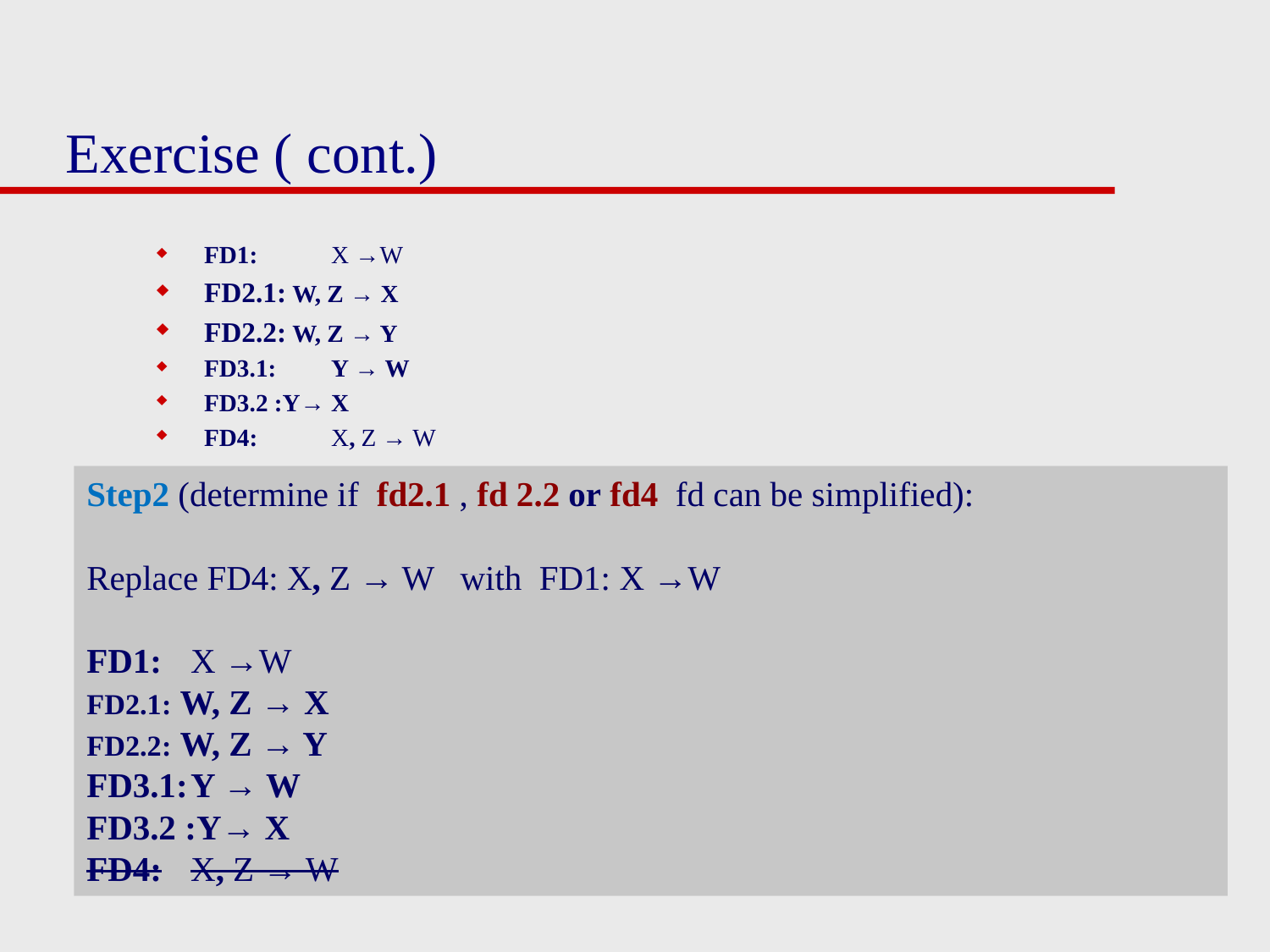

# Exercise ( cont.)
FD1:	X →W
FD2.1: W, Z → X
FD2.2: W, Z → Y
FD3.1:	Y → W
FD3.2 :Y→ X
FD4:	X, Z → W

Step2 (determine if  fd2.1 , fd 2.2 or fd4  fd can be simplified):

Replace FD4: X, Z → W   with  FD1: X →W

FD1:	X →W
FD2.1: W, Z → X
FD2.2: W, Z → Y
FD3.1:	Y → W
FD3.2 :Y→ X
FD4:	X, Z → W